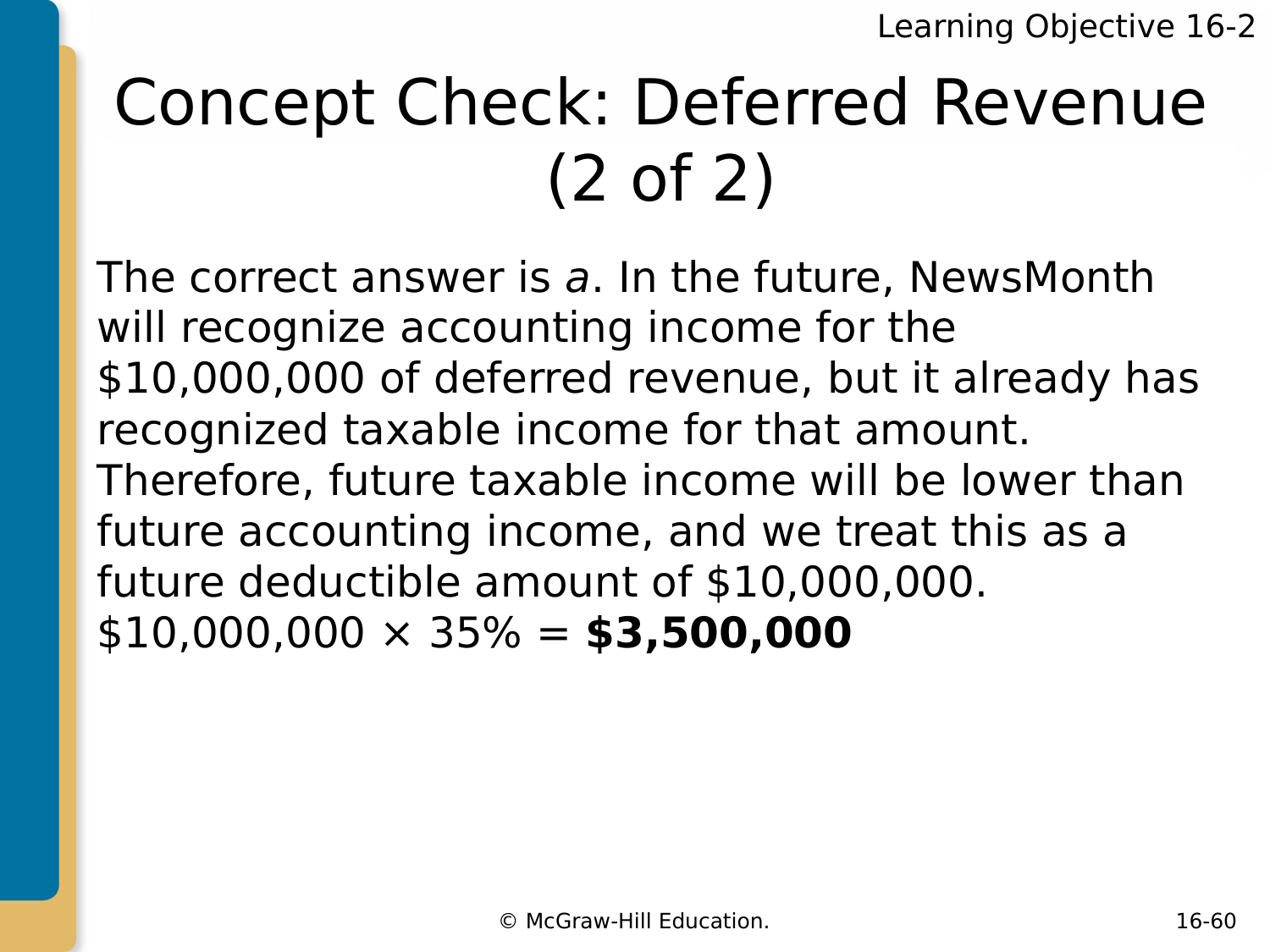

Learning Objective 16-2
# Concept Check: Deferred Revenue (2 of 2)
The correct answer is a. In the future, NewsMonth will recognize accounting income for the $10,000,000 of deferred revenue, but it already has recognized taxable income for that amount. Therefore, future taxable income will be lower than future accounting income, and we treat this as a future deductible amount of $10,000,000.
$10,000,000 × 35% = $3,500,000